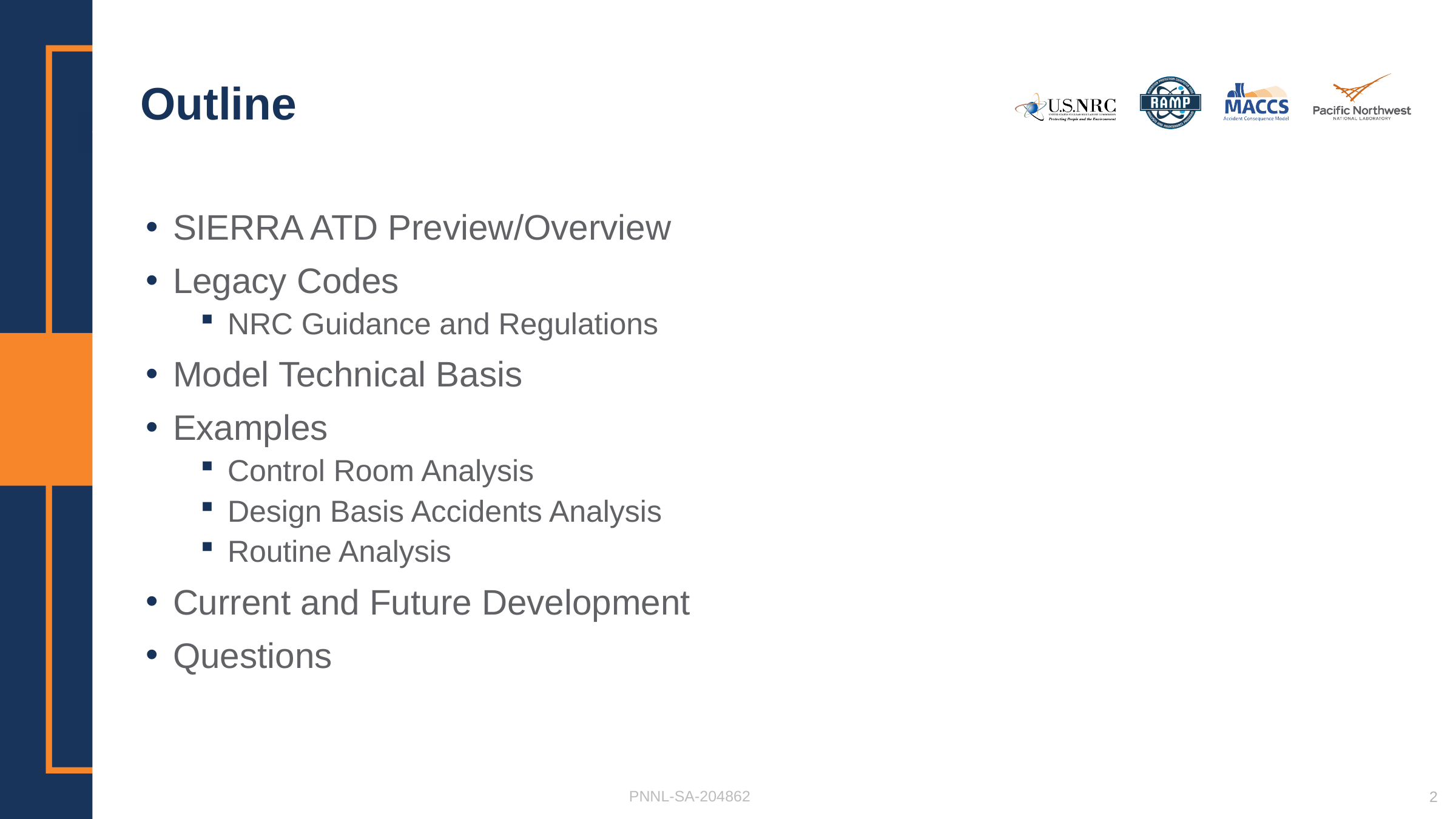

# Outline
SIERRA ATD Preview/Overview
Legacy Codes
NRC Guidance and Regulations
Model Technical Basis
Examples
Control Room Analysis
Design Basis Accidents Analysis
Routine Analysis
Current and Future Development
Questions
PNNL-SA-204862
2